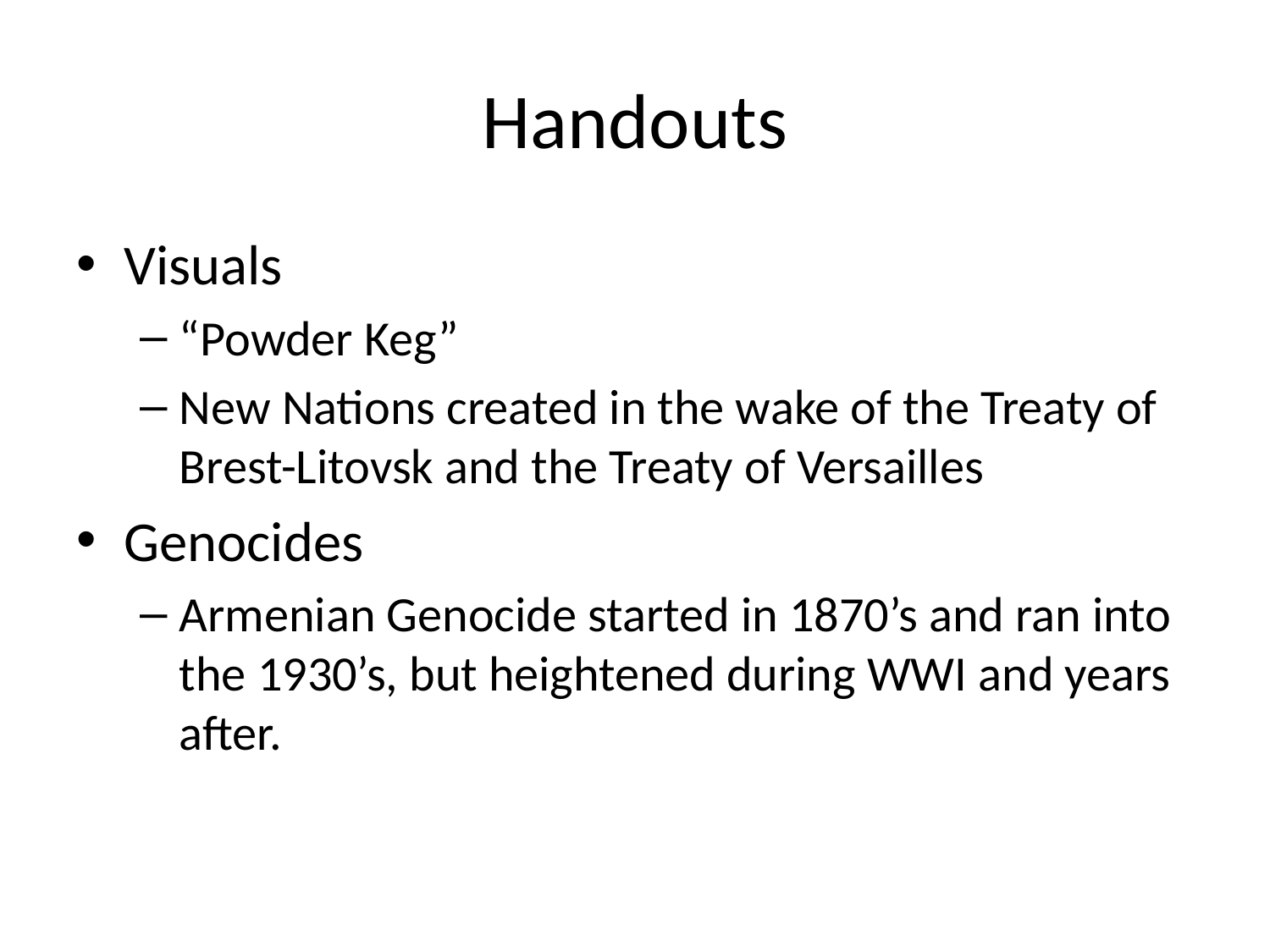

# Handouts
Visuals
“Powder Keg”
New Nations created in the wake of the Treaty of Brest-Litovsk and the Treaty of Versailles
Genocides
Armenian Genocide started in 1870’s and ran into the 1930’s, but heightened during WWI and years after.